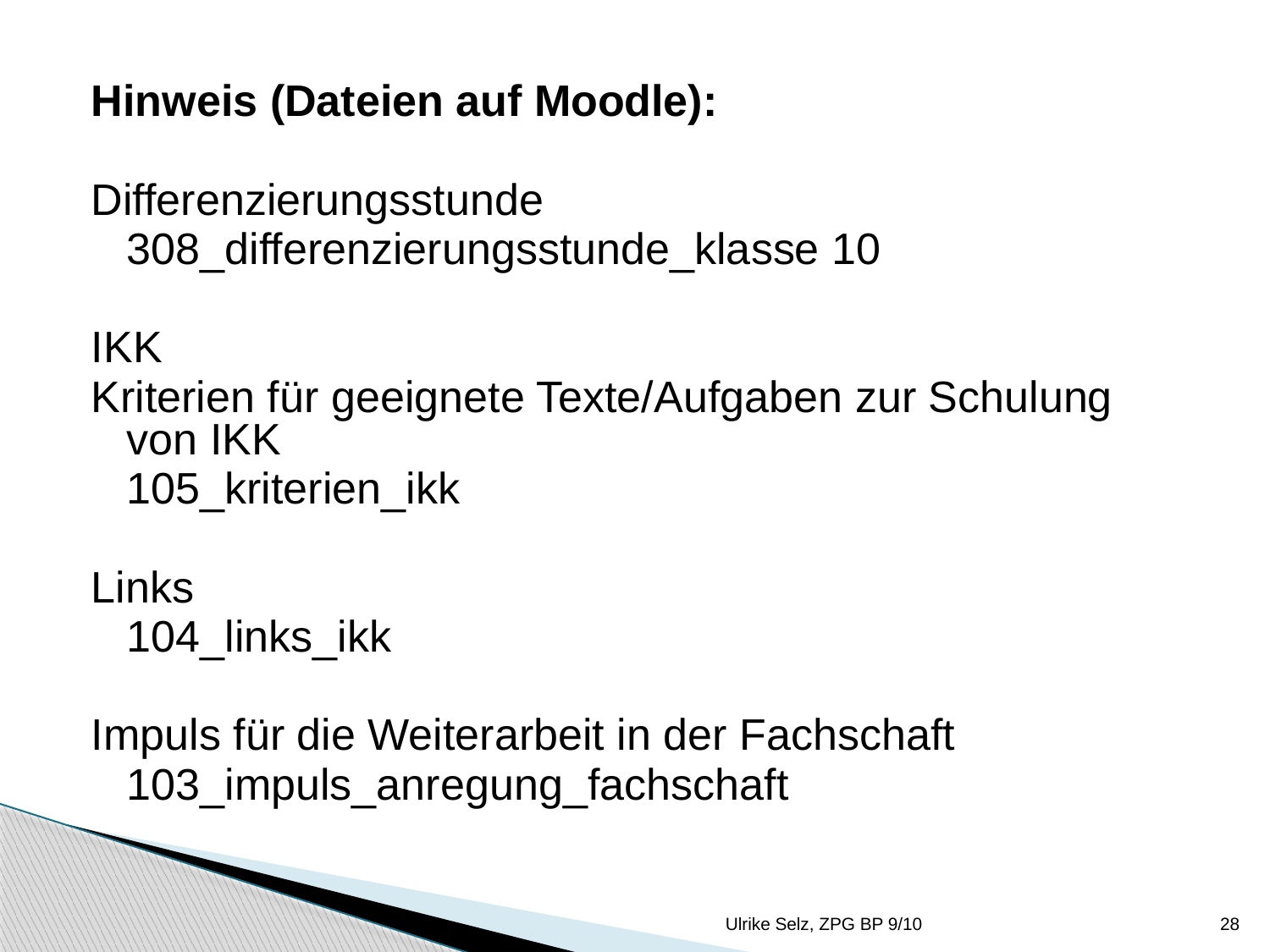

#
Hinweis (Dateien auf Moodle):

Differenzierungsstunde
	308_differenzierungsstunde_klasse 10

IKK
Kriterien für geeignete Texte/Aufgaben zur Schulung von IKK
	105_kriterien_ikk

Links
	104_links_ikk

Impuls für die Weiterarbeit in der Fachschaft
	103_impuls_anregung_fachschaft

Ulrike Selz, ZPG BP 9/10
28